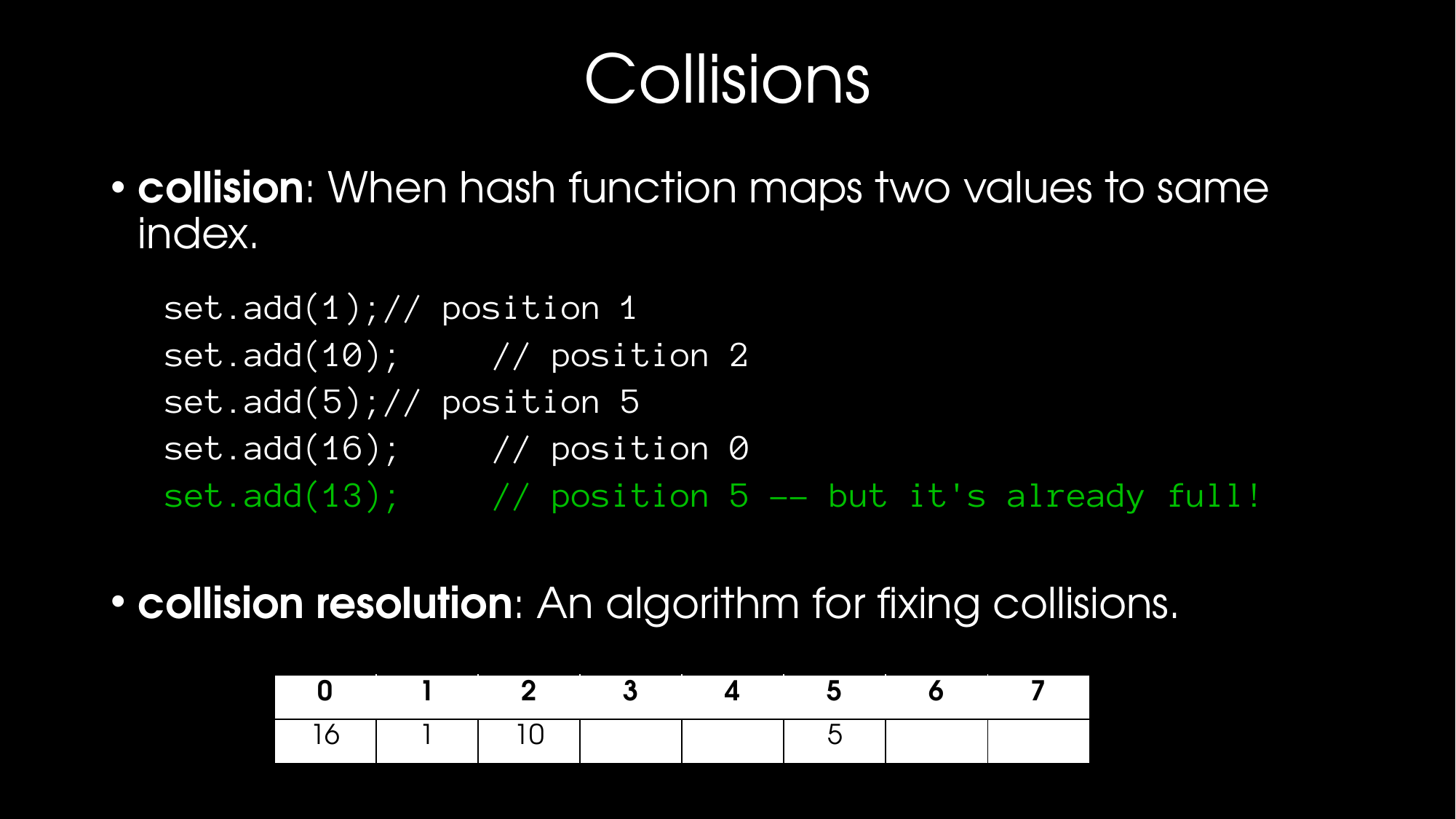

# Collisions
collision: When hash function maps two values to same index.

set.add(1);	// position 1
set.add(10);	// position 2
set.add(5);	// position 5
set.add(16);	// position 0
set.add(13);	// position 5 -- but it's already full!

collision resolution: An algorithm for fixing collisions.
| 0 | 1 | 2 | 3 | 4 | 5 | 6 | 7 |
| --- | --- | --- | --- | --- | --- | --- | --- |
| 16 | 1 | 10 |  |  | 5 |  |  |